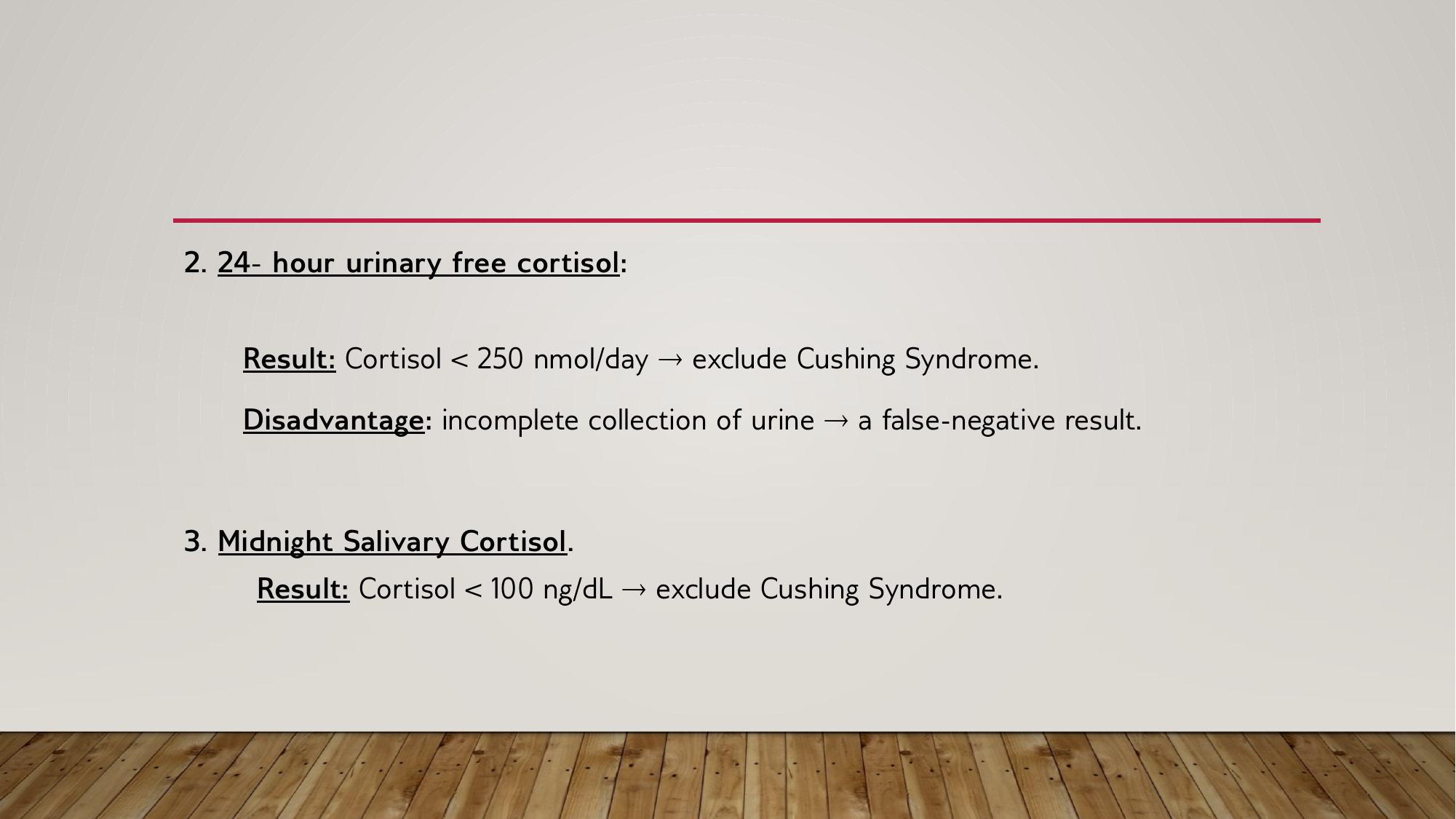

2. 24- hour urinary free cortisol:

      Result: Cortisol < 250 nmol/day → exclude Cushing Syndrome.
      Disadvantage: incomplete collection of urine → a false-negative result.

3. Midnight Salivary Cortisol.
	Result: Cortisol < 100 ng/dL → exclude Cushing Syndrome.